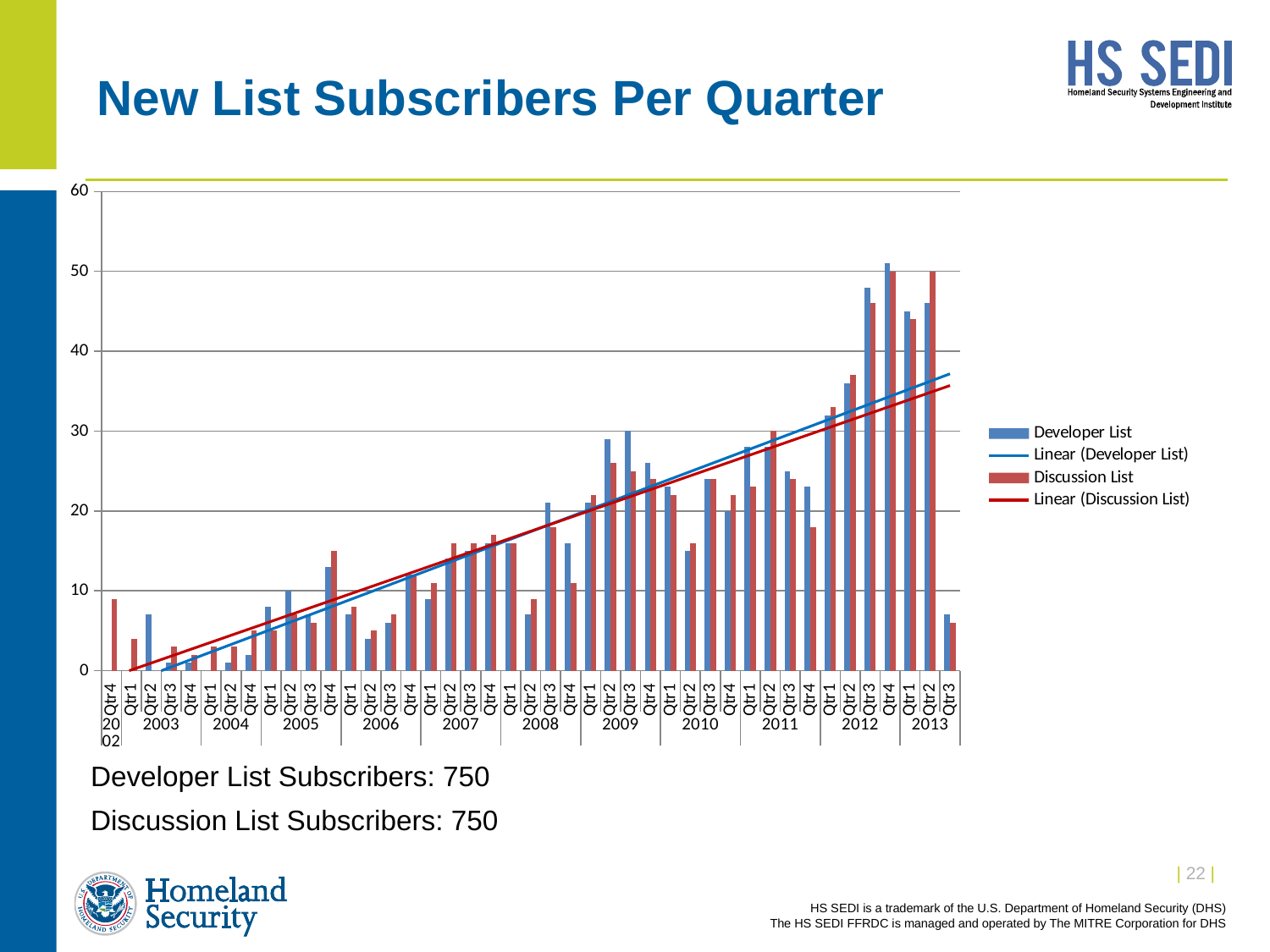

# New List Subscribers Per Quarter

### Chart

| Category | Developer List | Discussion List |
|---|---|---|
| Qtr4 | None | 9.0 |
| Qtr1 | None | 4.0 |
| Qtr2 | 7.0 | None |
| Qtr3 | 1.0 | 3.0 |
| Qtr4 | 1.0 | 2.0 |
| Qtr1 | None | 3.0 |
| Qtr2 | 1.0 | 3.0 |
| Qtr4 | 2.0 | 5.0 |
| Qtr1 | 8.0 | 5.0 |
| Qtr2 | 10.0 | 7.0 |
| Qtr3 | 7.0 | 6.0 |
| Qtr4 | 13.0 | 15.0 |
| Qtr1 | 7.0 | 8.0 |
| Qtr2 | 4.0 | 5.0 |
| Qtr3 | 6.0 | 7.0 |
| Qtr4 | 12.0 | 12.0 |
| Qtr1 | 9.0 | 11.0 |
| Qtr2 | 14.0 | 16.0 |
| Qtr3 | 15.0 | 16.0 |
| Qtr4 | 16.0 | 17.0 |
| Qtr1 | 16.0 | 16.0 |
| Qtr2 | 7.0 | 9.0 |
| Qtr3 | 21.0 | 18.0 |
| Qtr4 | 16.0 | 11.0 |
| Qtr1 | 21.0 | 22.0 |
| Qtr2 | 29.0 | 26.0 |
| Qtr3 | 30.0 | 25.0 |
| Qtr4 | 26.0 | 24.0 |
| Qtr1 | 23.0 | 22.0 |
| Qtr2 | 15.0 | 16.0 |
| Qtr3 | 24.0 | 24.0 |
| Qtr4 | 20.0 | 22.0 |
| Qtr1 | 28.0 | 23.0 |
| Qtr2 | 28.0 | 30.0 |
| Qtr3 | 25.0 | 24.0 |
| Qtr4 | 23.0 | 18.0 |
| Qtr1 | 32.0 | 33.0 |
| Qtr2 | 36.0 | 37.0 |
| Qtr3 | 48.0 | 46.0 |
| Qtr4 | 51.0 | 50.0 |
| Qtr1 | 45.0 | 44.0 |
| Qtr2 | 46.0 | 50.0 |
| Qtr3 | 7.0 | 6.0 |
Developer List Subscribers: 750
Discussion List Subscribers: 750

| 22 |